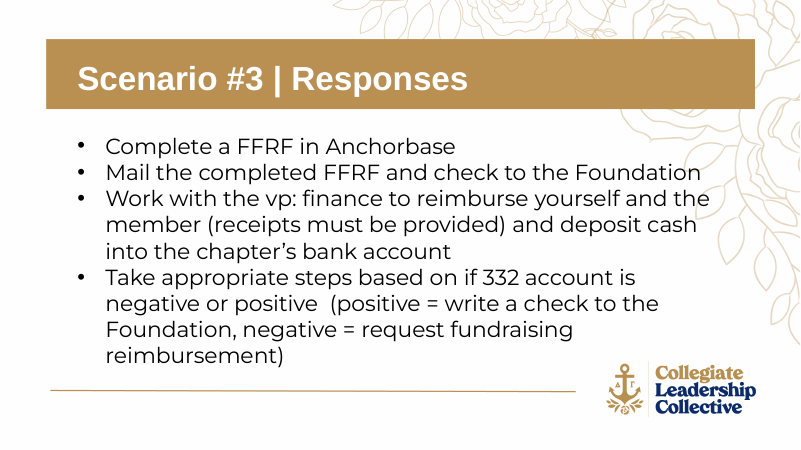

Scenario #3 | Responses
Complete a FFRF in Anchorbase
Mail the completed FFRF and check to the Foundation
Work with the vp: finance to reimburse yourself and the member (receipts must be provided) and deposit cash into the chapter’s bank account
Take appropriate steps based on if 332 account is negative or positive  (positive = write a check to the Foundation, negative = request fundraising reimbursement)